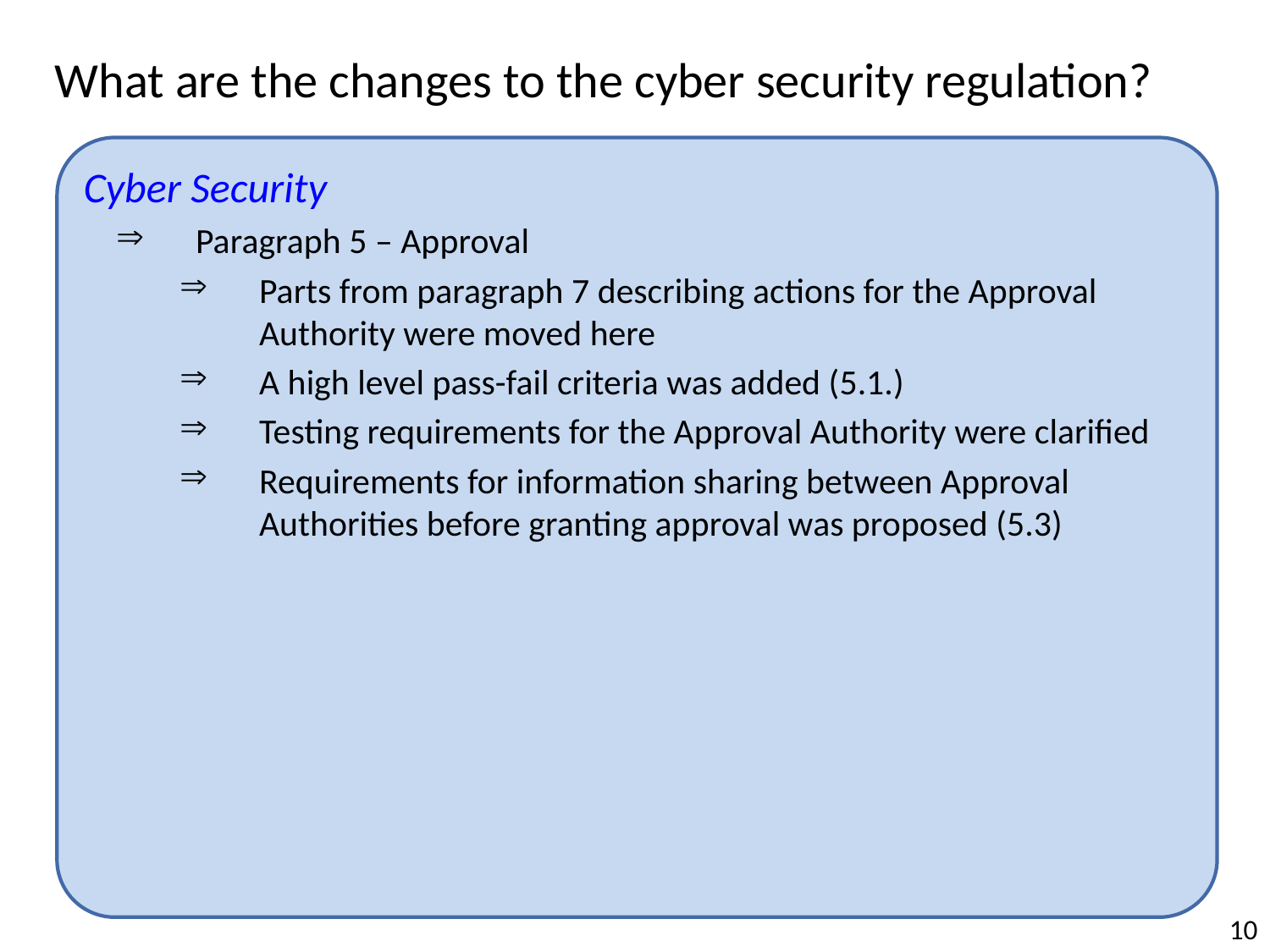

What are the changes to the cyber security regulation?
Cyber Security
Paragraph 5 – Approval
Parts from paragraph 7 describing actions for the Approval Authority were moved here
A high level pass-fail criteria was added (5.1.)
Testing requirements for the Approval Authority were clarified
Requirements for information sharing between Approval Authorities before granting approval was proposed (5.3)